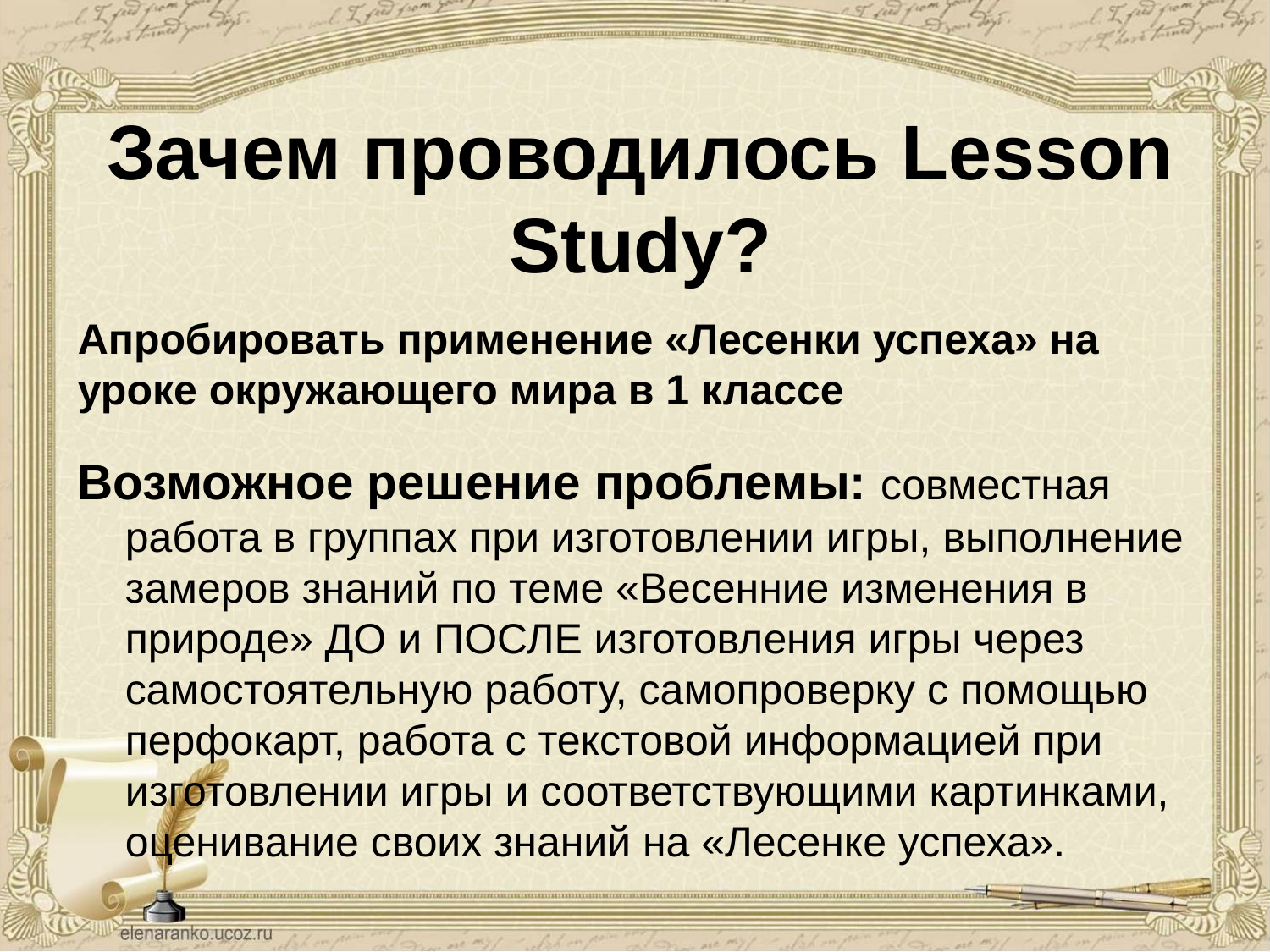

# Зачем проводилось Lesson Study?
Апробировать применение «Лесенки успеха» на уроке окружающего мира в 1 классе
Возможное решение проблемы: совместная работа в группах при изготовлении игры, выполнение замеров знаний по теме «Весенние изменения в природе» ДО и ПОСЛЕ изготовления игры через самостоятельную работу, самопроверку с помощью перфокарт, работа с текстовой информацией при изготовлении игры и соответствующими картинками, оценивание своих знаний на «Лесенке успеха».